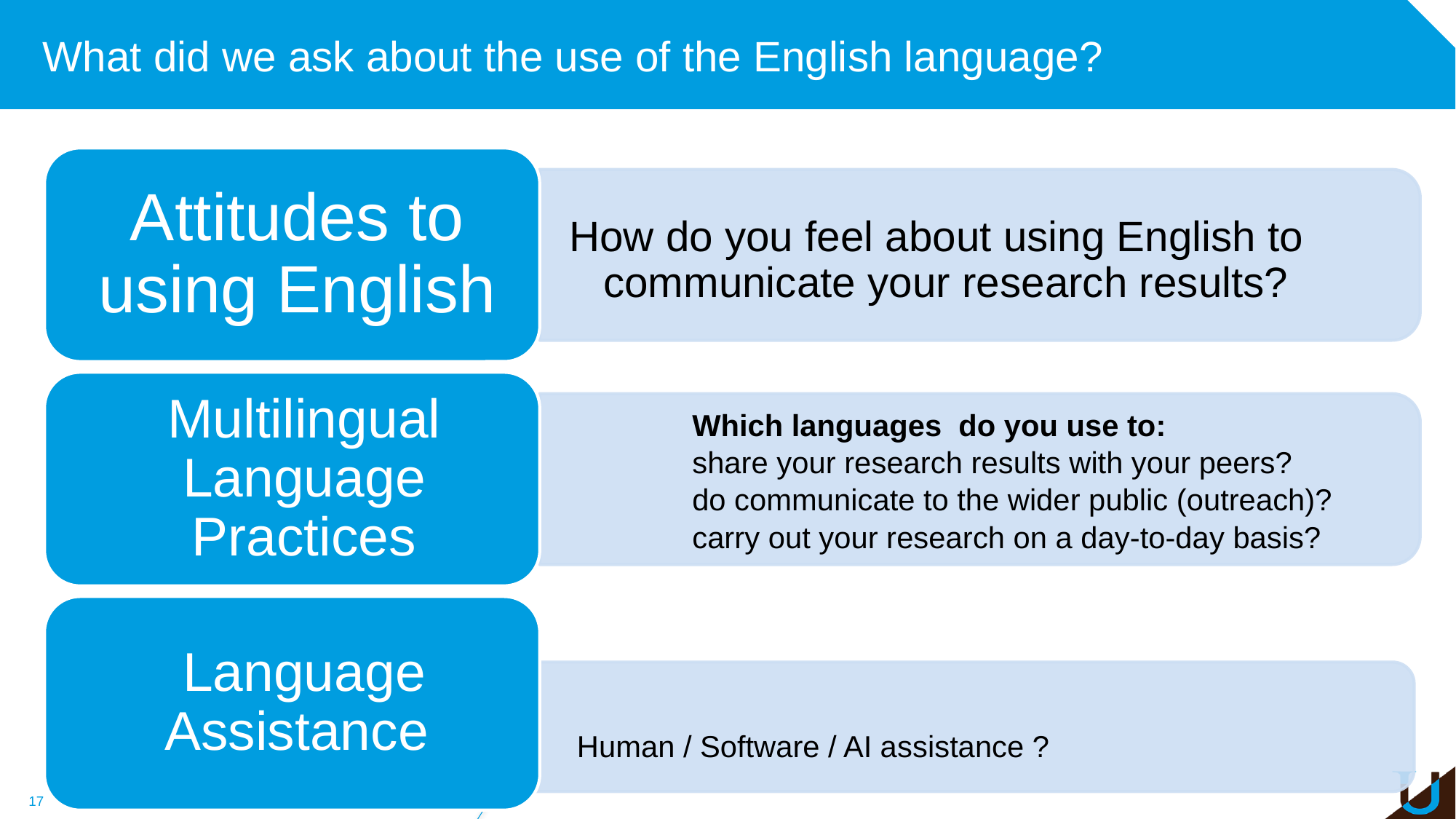

# What did we ask about the use of the English language?

How do you feel about using English to communicate your research results?

Attitudes to using English

	Which languages  do you use to:
	share your research results with your peers?
      	do communicate to the wider public (outreach)?
	carry out your research on a day-to-day basis?

Multilingual Language Practices

Human / Software / AI assistance ?
Language Assistance
17